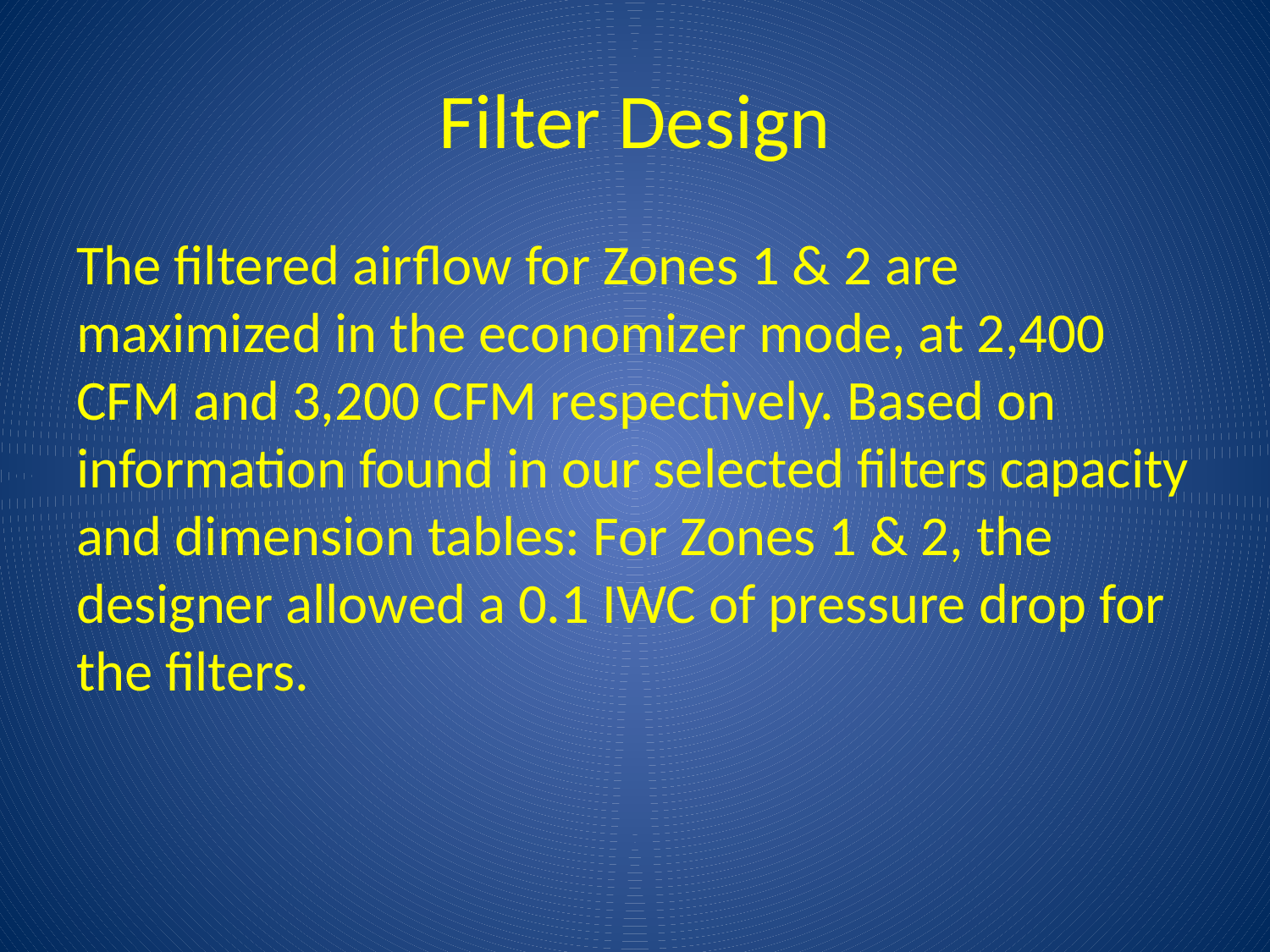

# Filter Design
The filtered airflow for Zones 1 & 2 are maximized in the economizer mode, at 2,400 CFM and 3,200 CFM respectively. Based on information found in our selected filters capacity and dimension tables: For Zones 1 & 2, the designer allowed a 0.1 IWC of pressure drop for the filters.